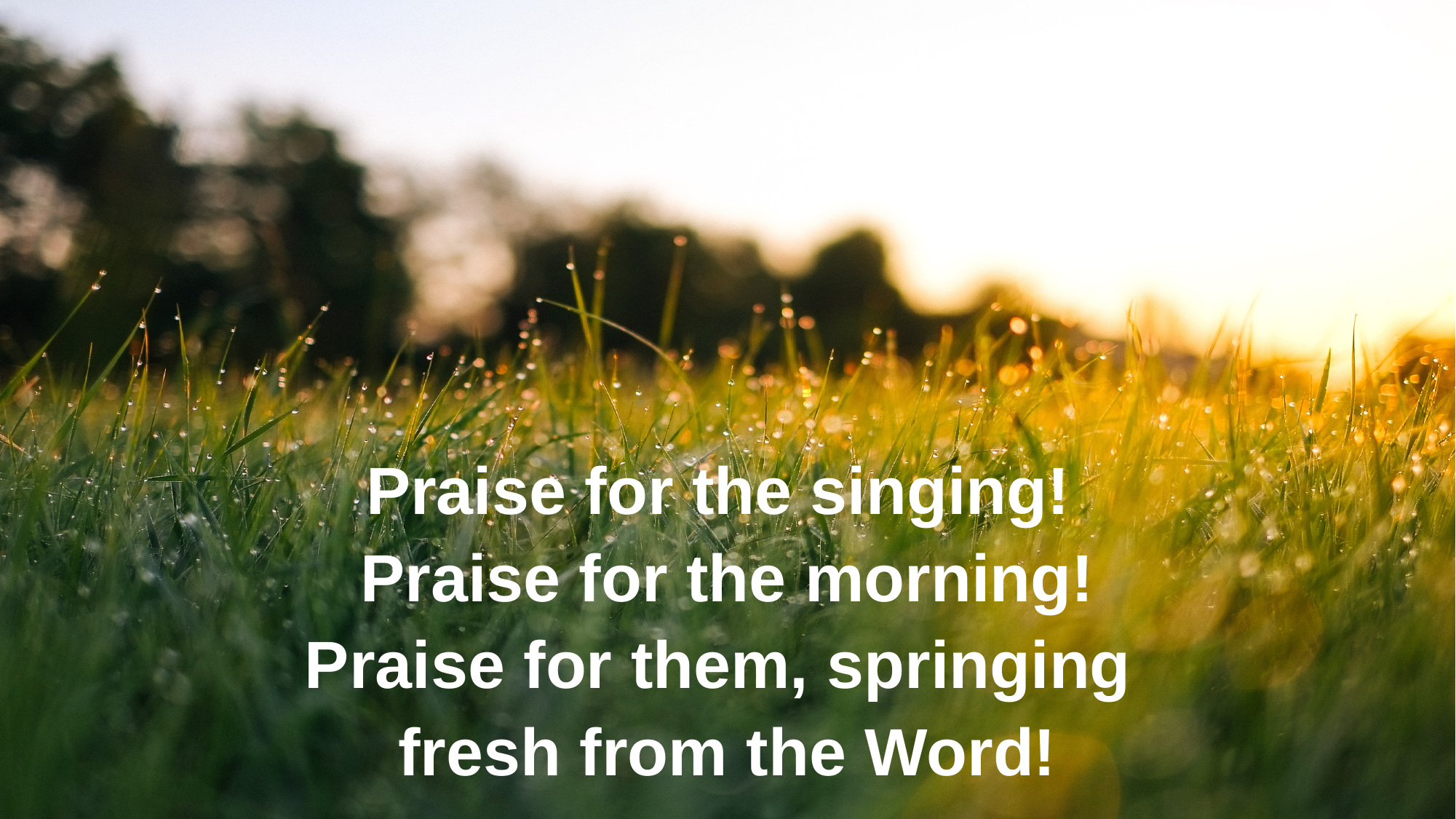

Praise for the singing!
Praise for the morning!
Praise for them, springing
fresh from the Word!